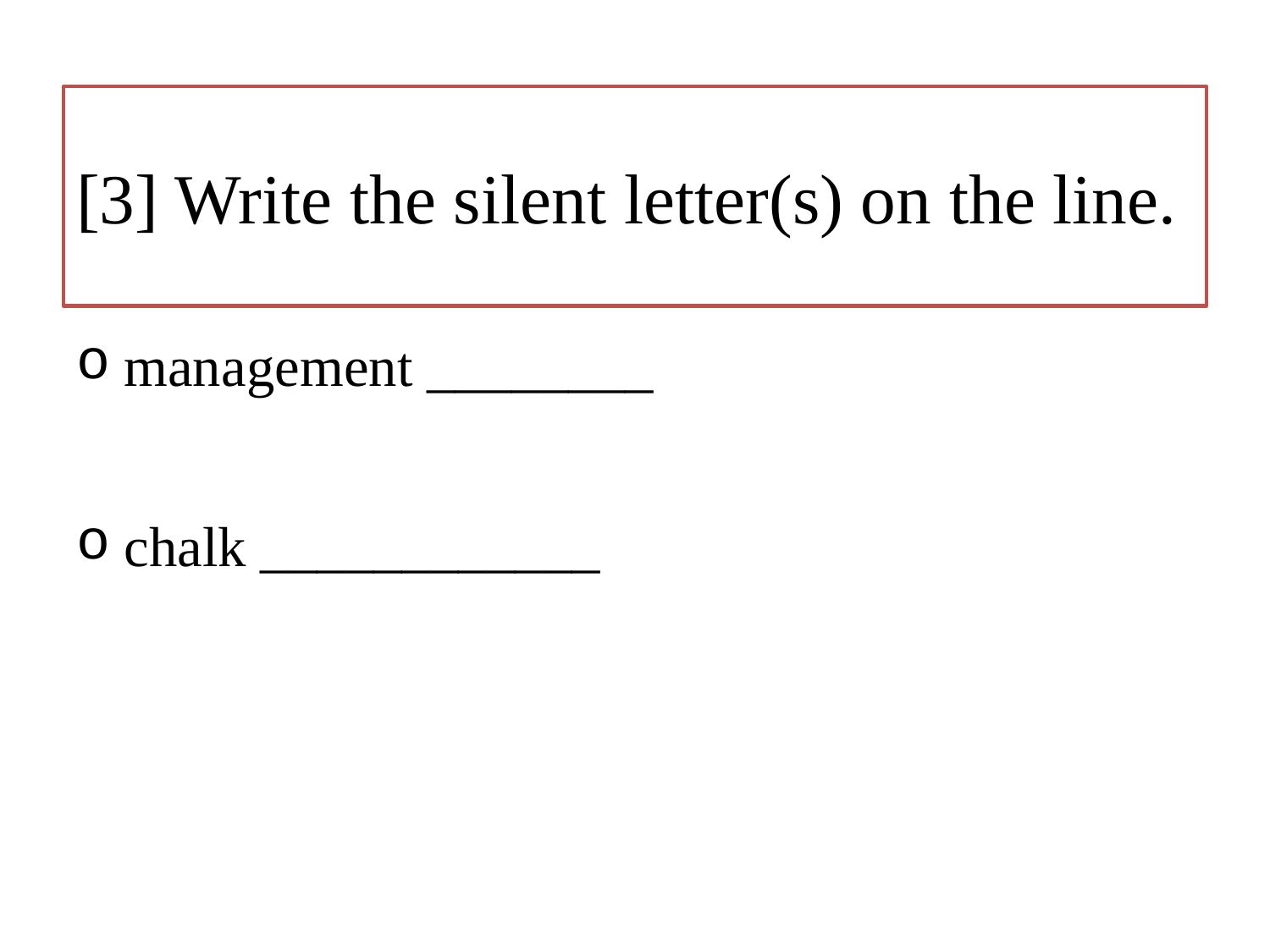

# [3] Write the silent letter(s) on the line.
management ________
chalk ____________